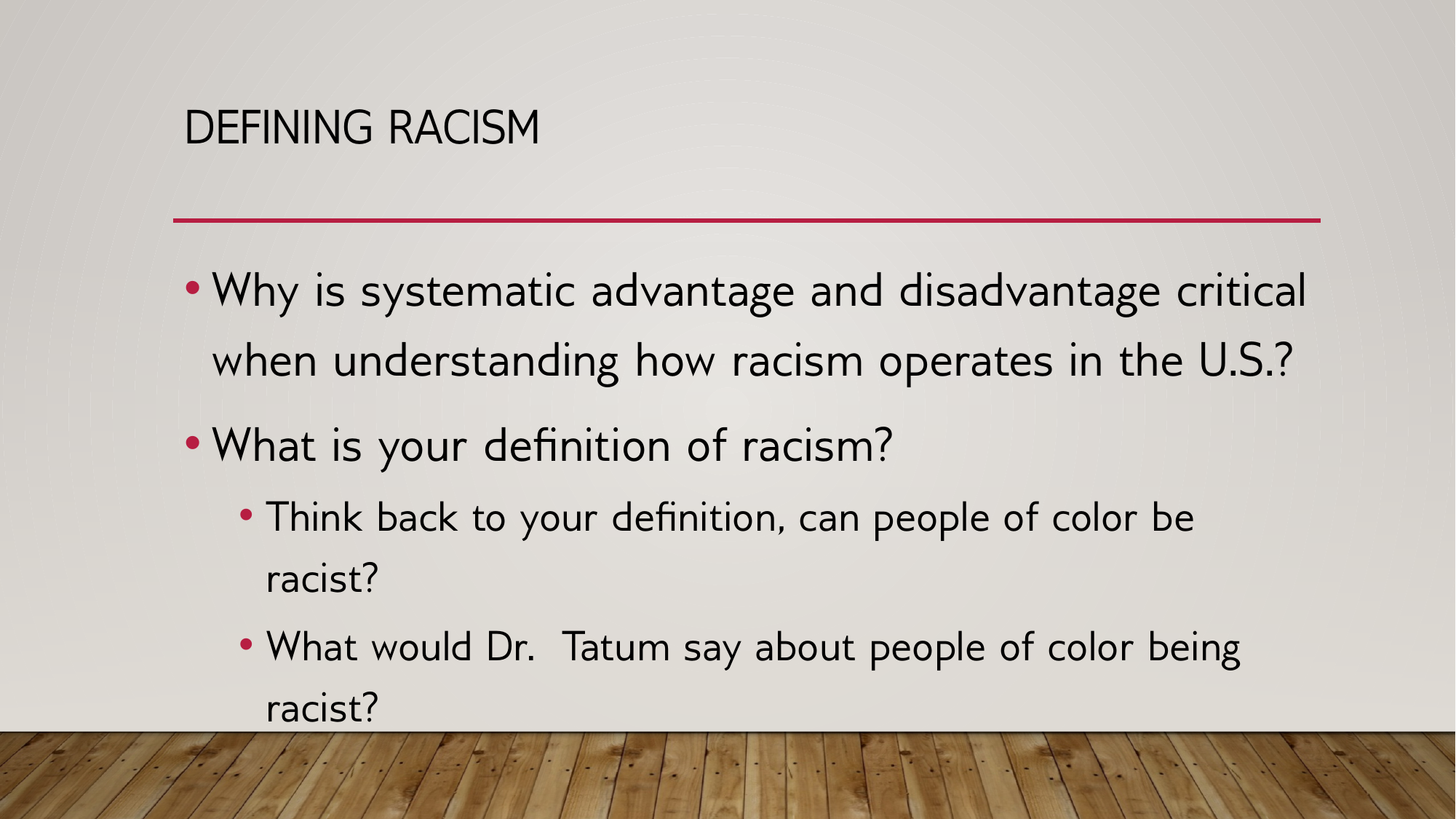

# Defining racism
Why is systematic advantage and disadvantage critical when understanding how racism operates in the U.S.?
What is your definition of racism?
Think back to your definition, can people of color be racist?
What would Dr.  Tatum say about people of color being racist?